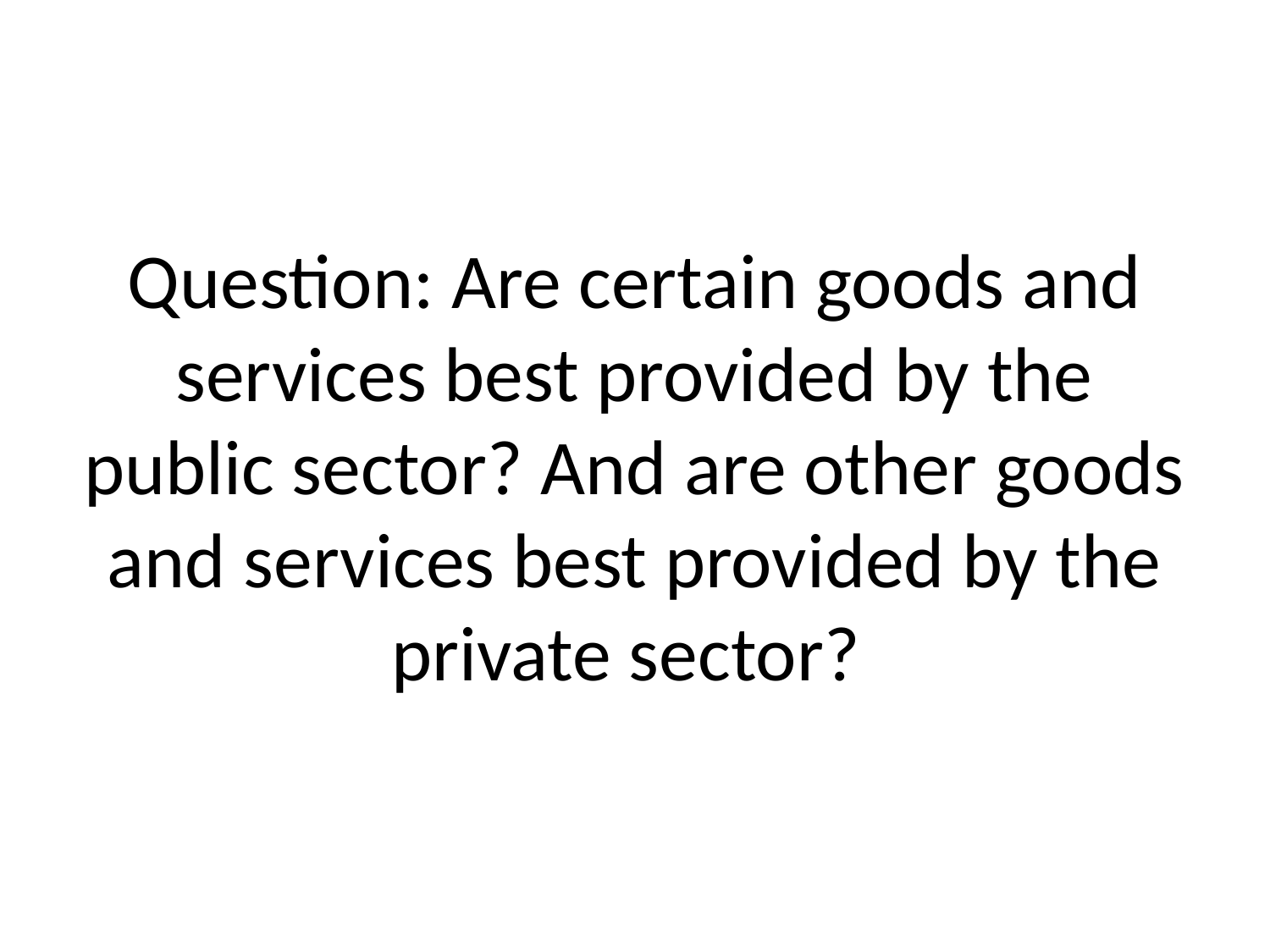

# Question: Are certain goods and services best provided by the public sector? And are other goods and services best provided by the private sector?